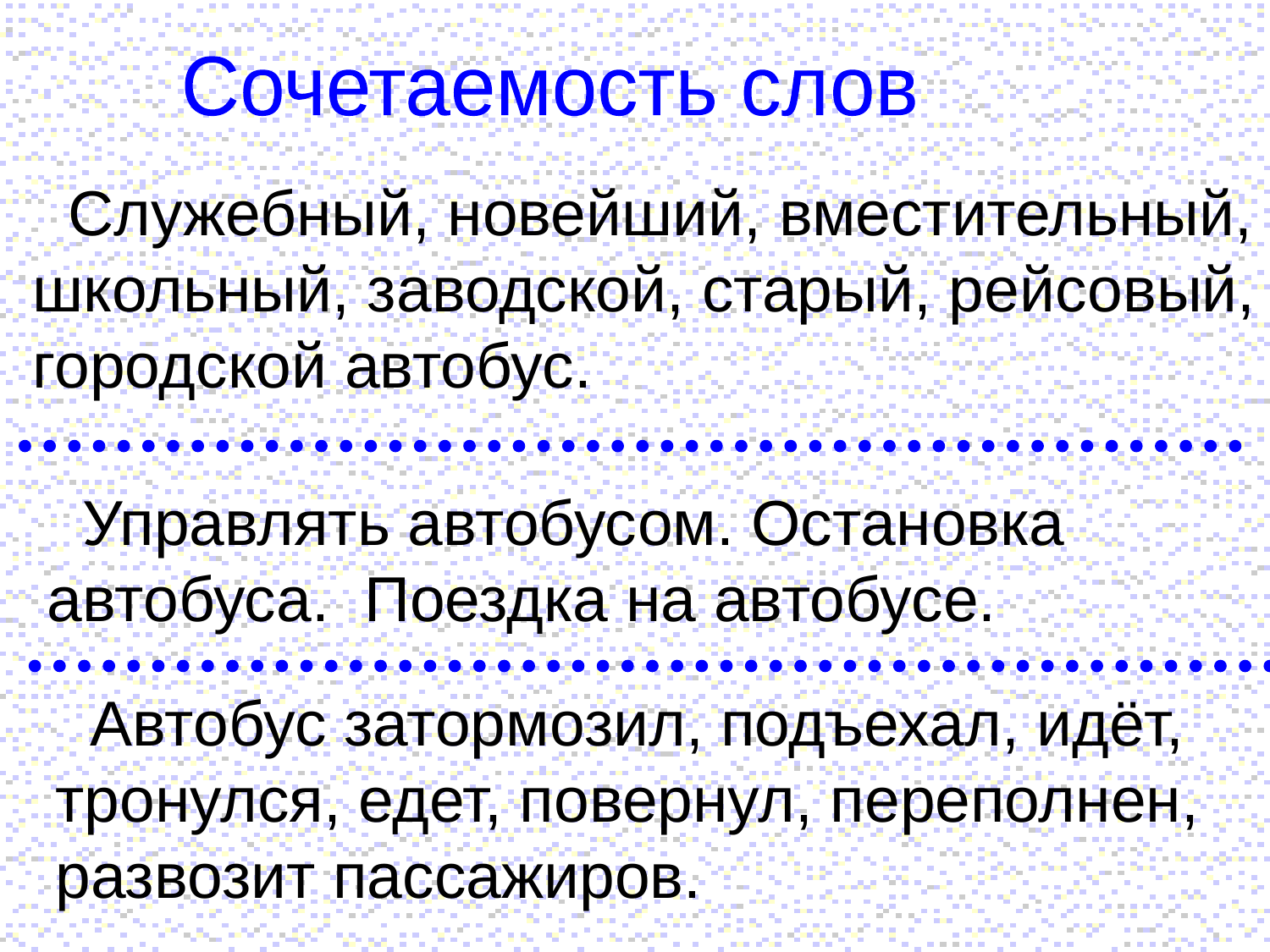

Сочетаемость слов
  Служебный, новейший, вместительный,
школьный, заводской, старый, рейсовый,
городской автобус.

  Управлять автобусом. Остановка автобуса.  Поездка на автобусе.

  Автобус затормозил, подъехал, идёт,
тронулся, едет, повернул, переполнен,
развозит пассажиров.